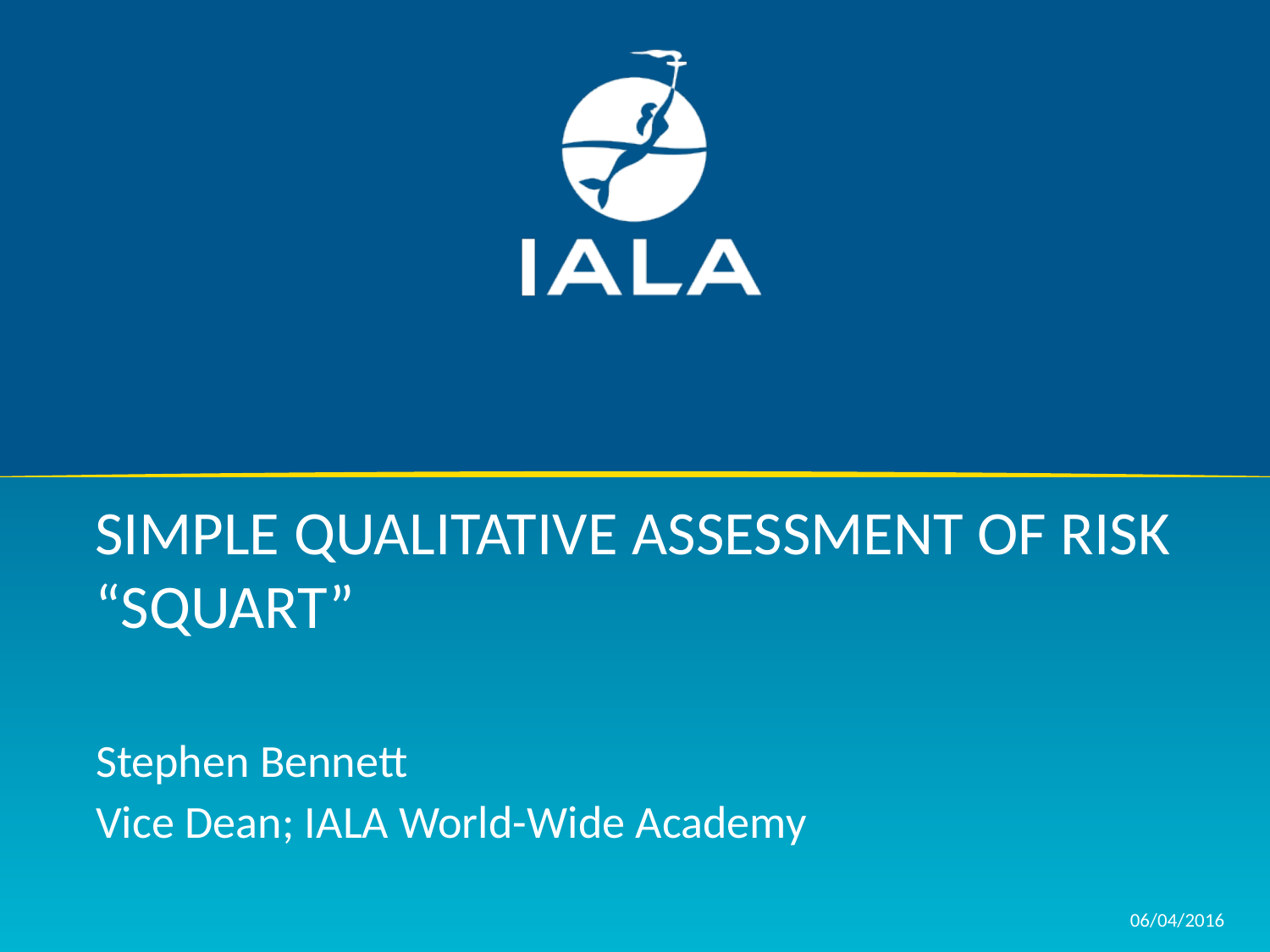

# Simple qualitative assessment of risk “squart”
Stephen Bennett
Vice Dean; IALA World-Wide Academy
IALA WWA SQUART risk management tool
1
06/04/2016